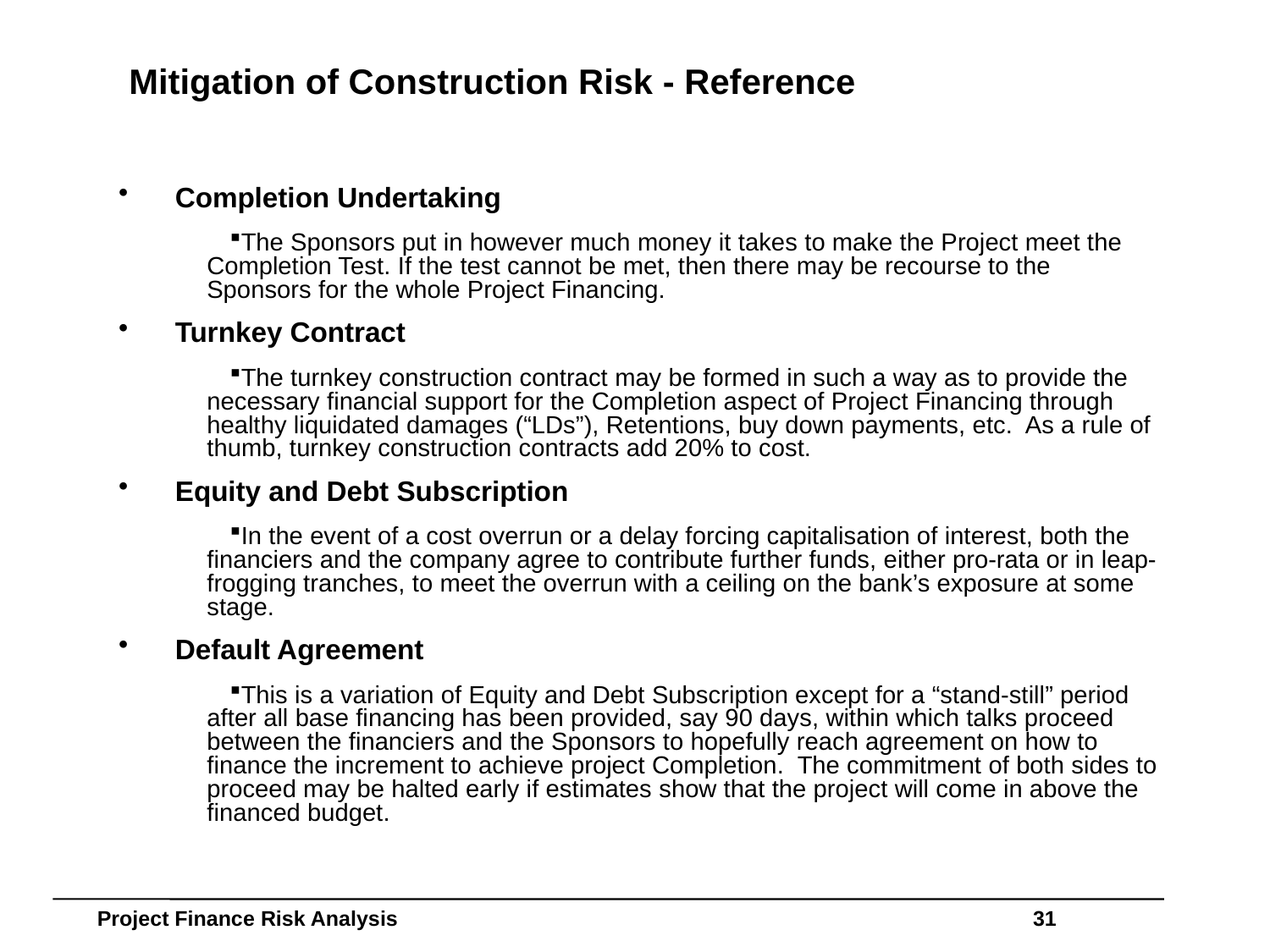

# Mitigation of Construction Risk - Reference
Completion Undertaking
The Sponsors put in however much money it takes to make the Project meet the Completion Test. If the test cannot be met, then there may be recourse to the Sponsors for the whole Project Financing.
Turnkey Contract
The turnkey construction contract may be formed in such a way as to provide the necessary financial support for the Completion aspect of Project Financing through healthy liquidated damages (“LDs”), Retentions, buy down payments, etc.  As a rule of thumb, turnkey construction contracts add 20% to cost.
Equity and Debt Subscription
In the event of a cost overrun or a delay forcing capitalisation of interest, both the financiers and the company agree to contribute further funds, either pro-rata or in leap-frogging tranches, to meet the overrun with a ceiling on the bank’s exposure at some stage.
Default Agreement
This is a variation of Equity and Debt Subscription except for a “stand-still” period after all base financing has been provided, say 90 days, within which talks proceed between the financiers and the Sponsors to hopefully reach agreement on how to finance the increment to achieve project Completion.  The commitment of both sides to proceed may be halted early if estimates show that the project will come in above the financed budget.